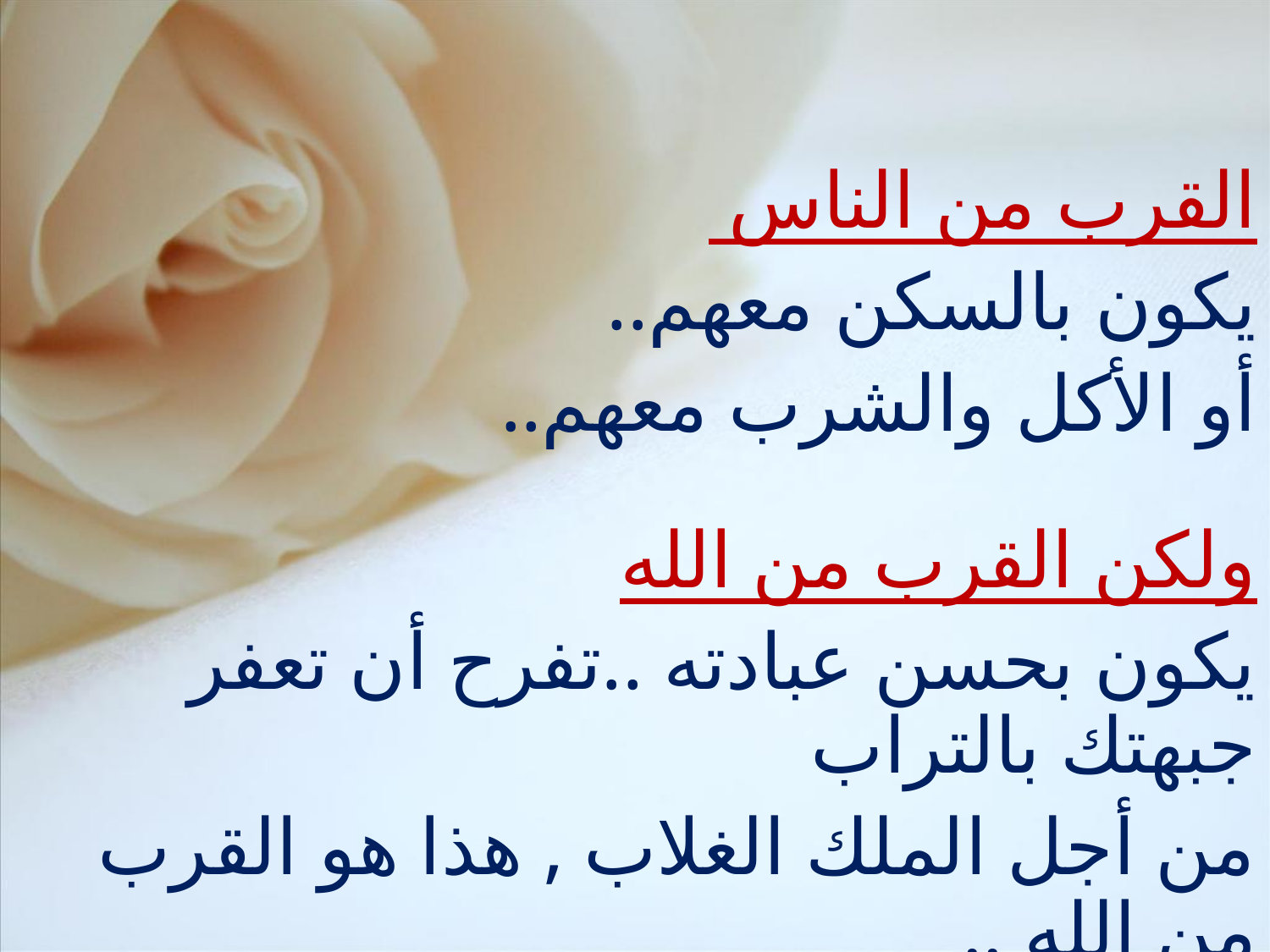

القرب من الناس
يكون بالسكن معهم..
أو الأكل والشرب معهم..

ولكن القرب من الله
يكون بحسن عبادته ..تفرح أن تعفر جبهتك بالتراب
من أجل الملك الغلاب , هذا هو القرب من الله ..